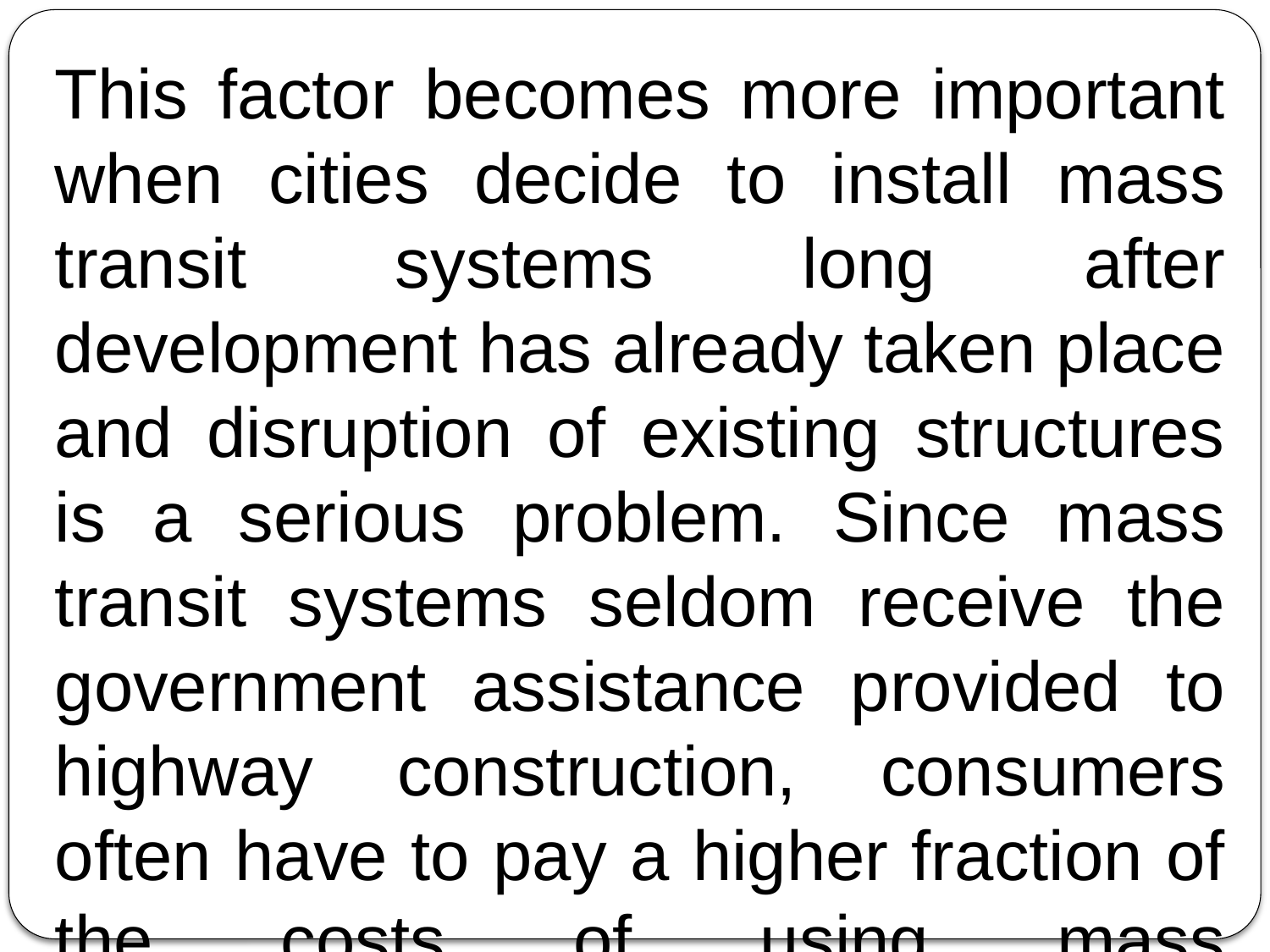

This factor becomes more important when cities decide to install mass transit systems long after development has already taken place and disruption of existing structures is a serious problem. Since mass transit systems seldom receive the government assistance provided to highway construction, consumers often have to pay a higher fraction of the costs of using mass transportation.